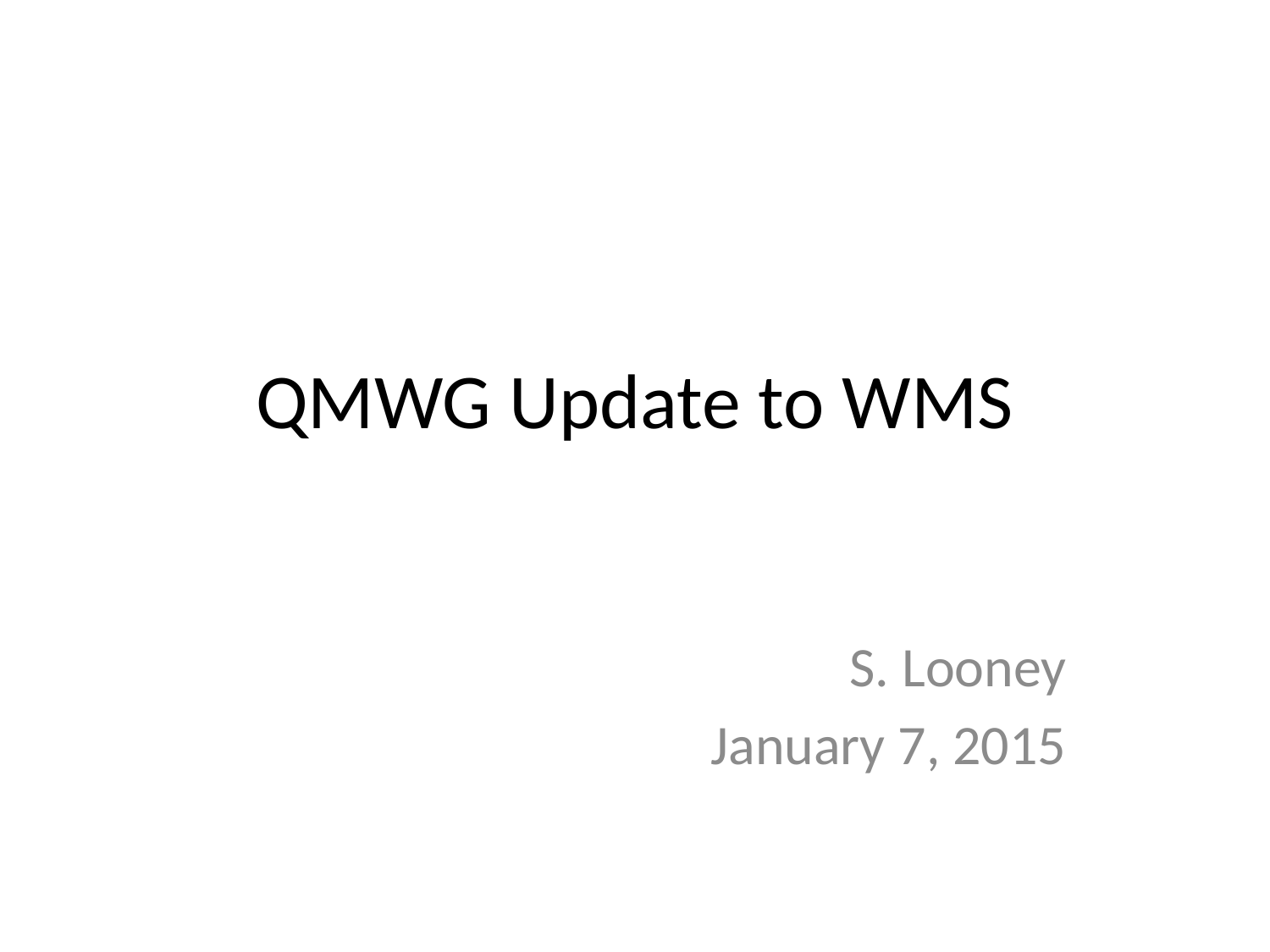

# QMWG Update to WMS
S. Looney
January 7, 2015